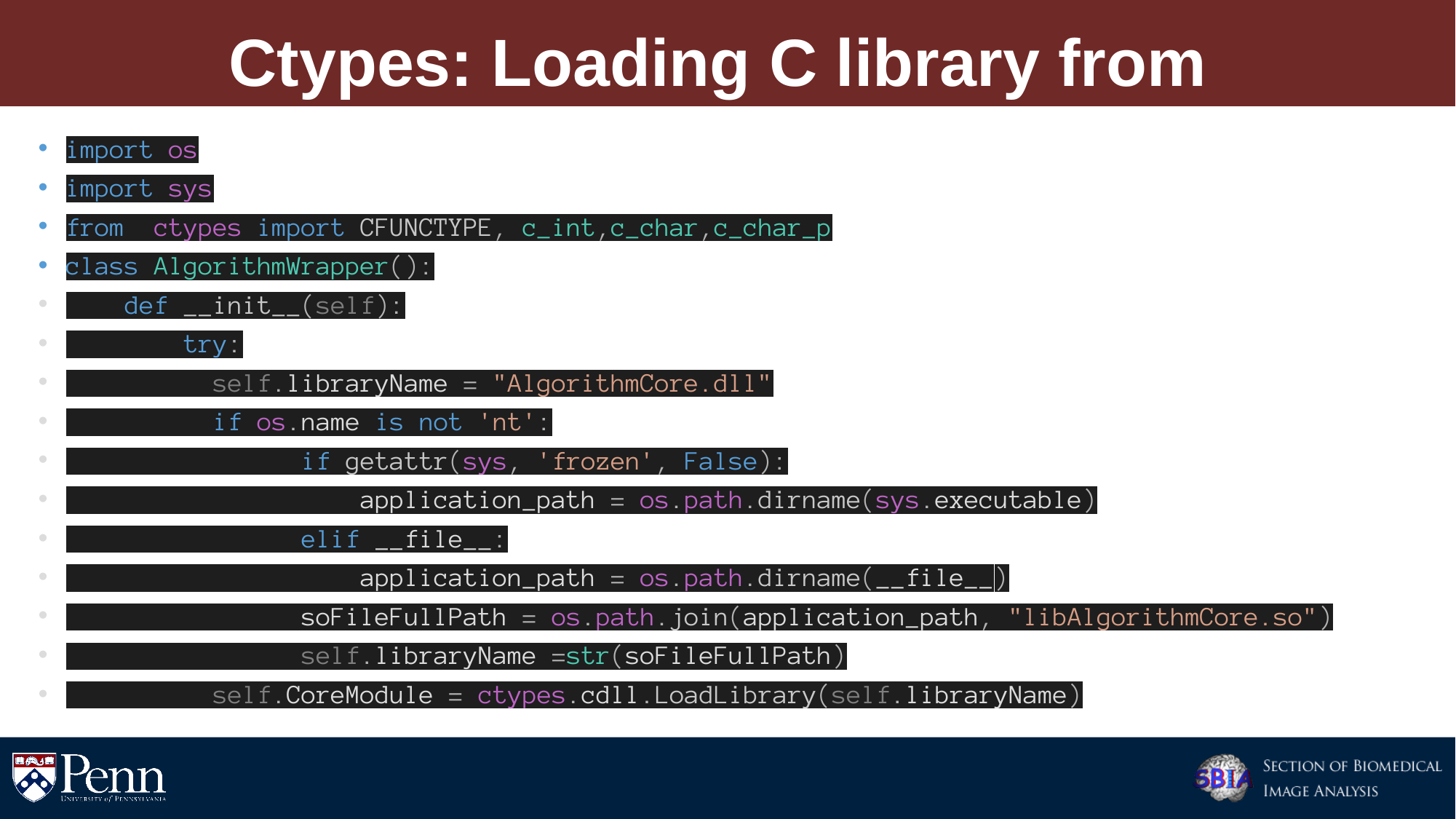

# Ctypes: Loading C library from
import os
import sys
from  ctypes import CFUNCTYPE, c_int,c_char,c_char_p
class AlgorithmWrapper():
    def __init__(self):
        try:
          self.libraryName = "AlgorithmCore.dll"
          if os.name is not 'nt':
                if getattr(sys, 'frozen', False):
                    application_path = os.path.dirname(sys.executable)
                elif __file__:
                    application_path = os.path.dirname(__file__)
                soFileFullPath = os.path.join(application_path, "libAlgorithmCore.so")
                self.libraryName =str(soFileFullPath)
          self.CoreModule = ctypes.cdll.LoadLibrary(self.libraryName)